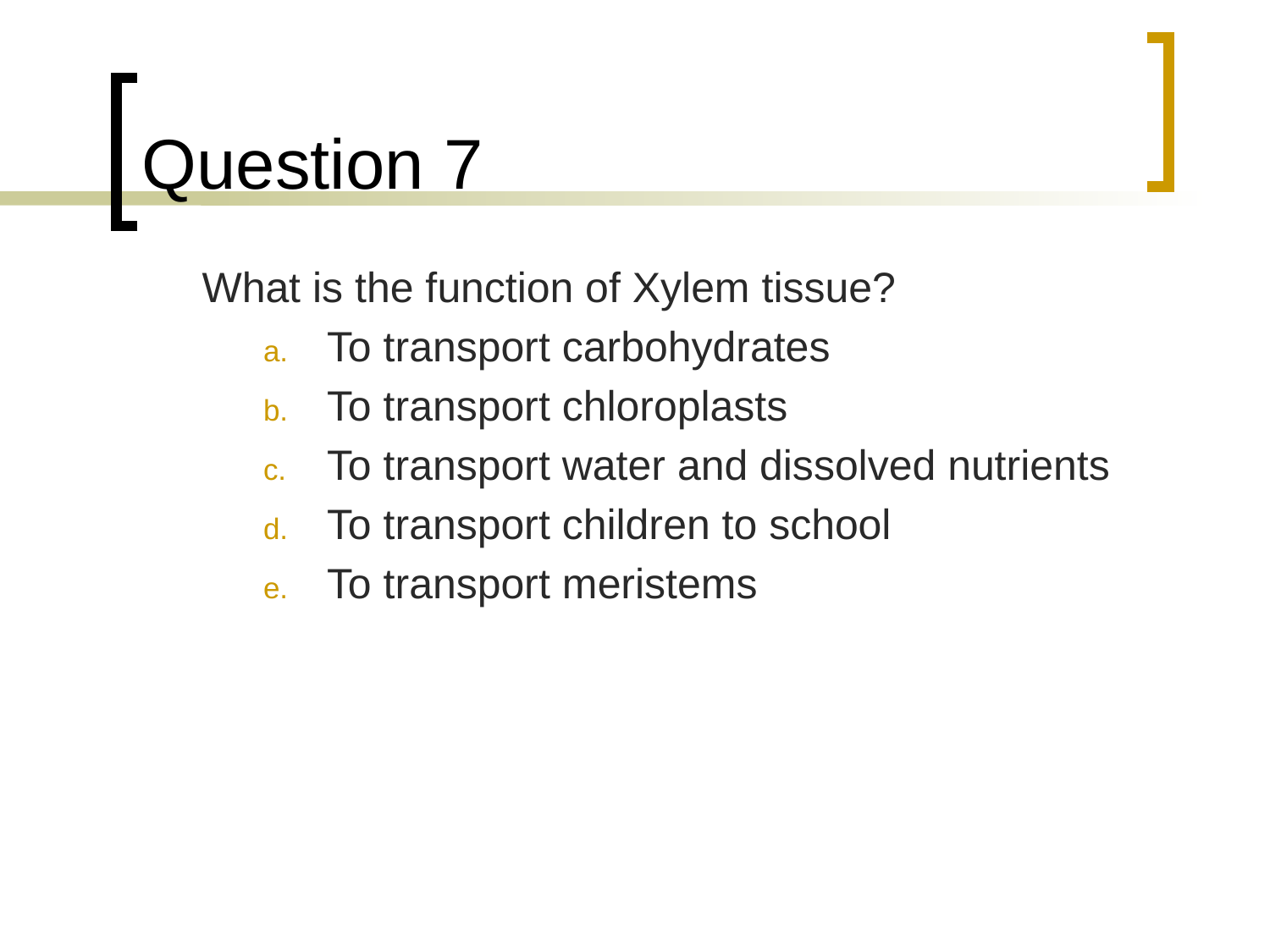

# Question 7
	What is the function of Xylem tissue?
To transport carbohydrates
To transport chloroplasts
To transport water and dissolved nutrients
To transport children to school
To transport meristems